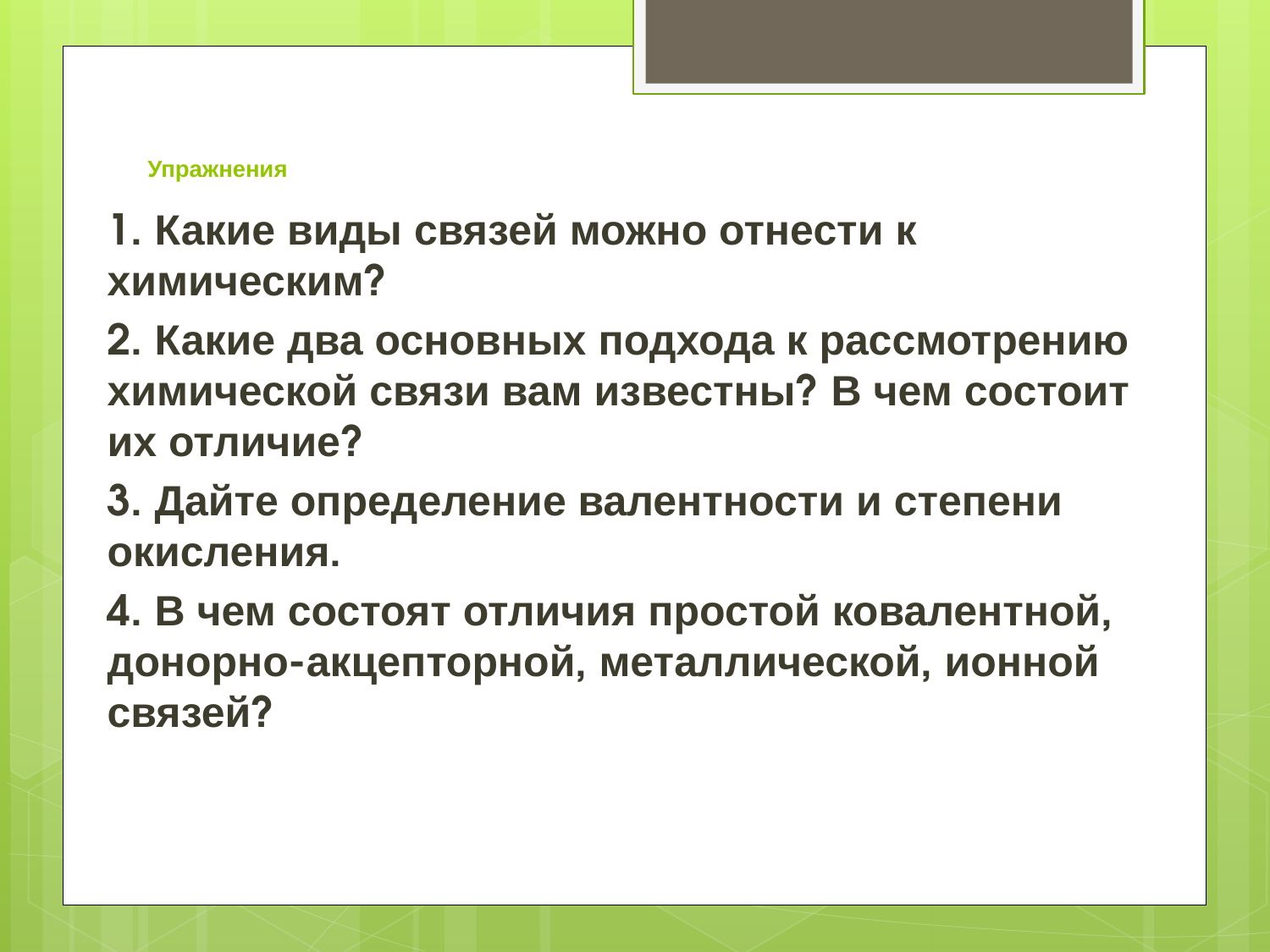

# Упражнения
1. Какие виды связей можно отнести к химическим?
2. Какие два основных подхода к рассмотрению химической связи вам известны? В чем состоит их отличие?
3. Дайте определение валентности и степени окисления.
4. В чем состоят отличия простой ковалентной, донорно-акцепторной, металлической, ионной связей?